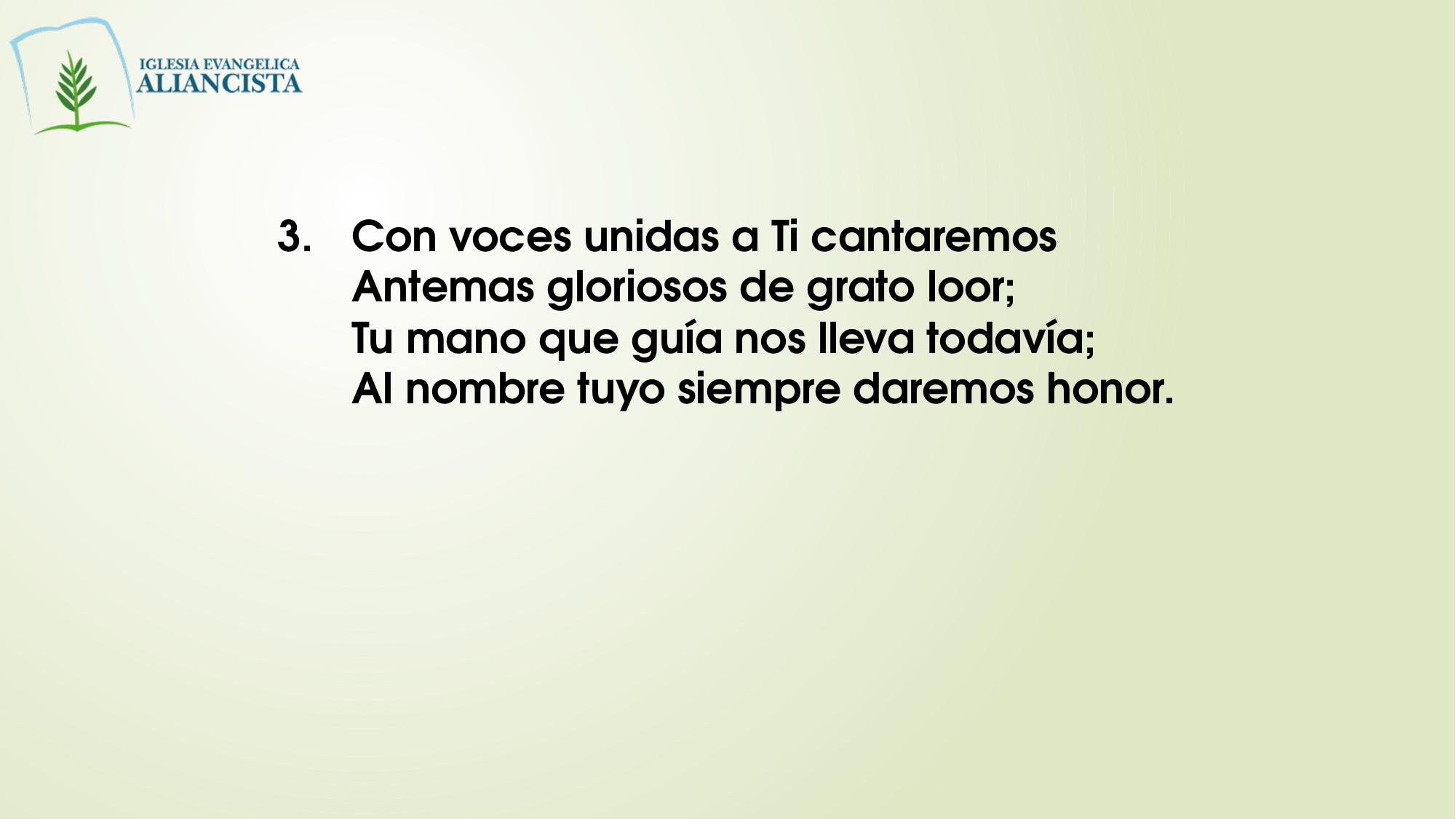

3.		Con voces unidas a Ti cantaremos
		Antemas gloriosos de grato loor;
		Tu mano que guía nos lleva todavía;
		Al nombre tuyo siempre daremos honor.